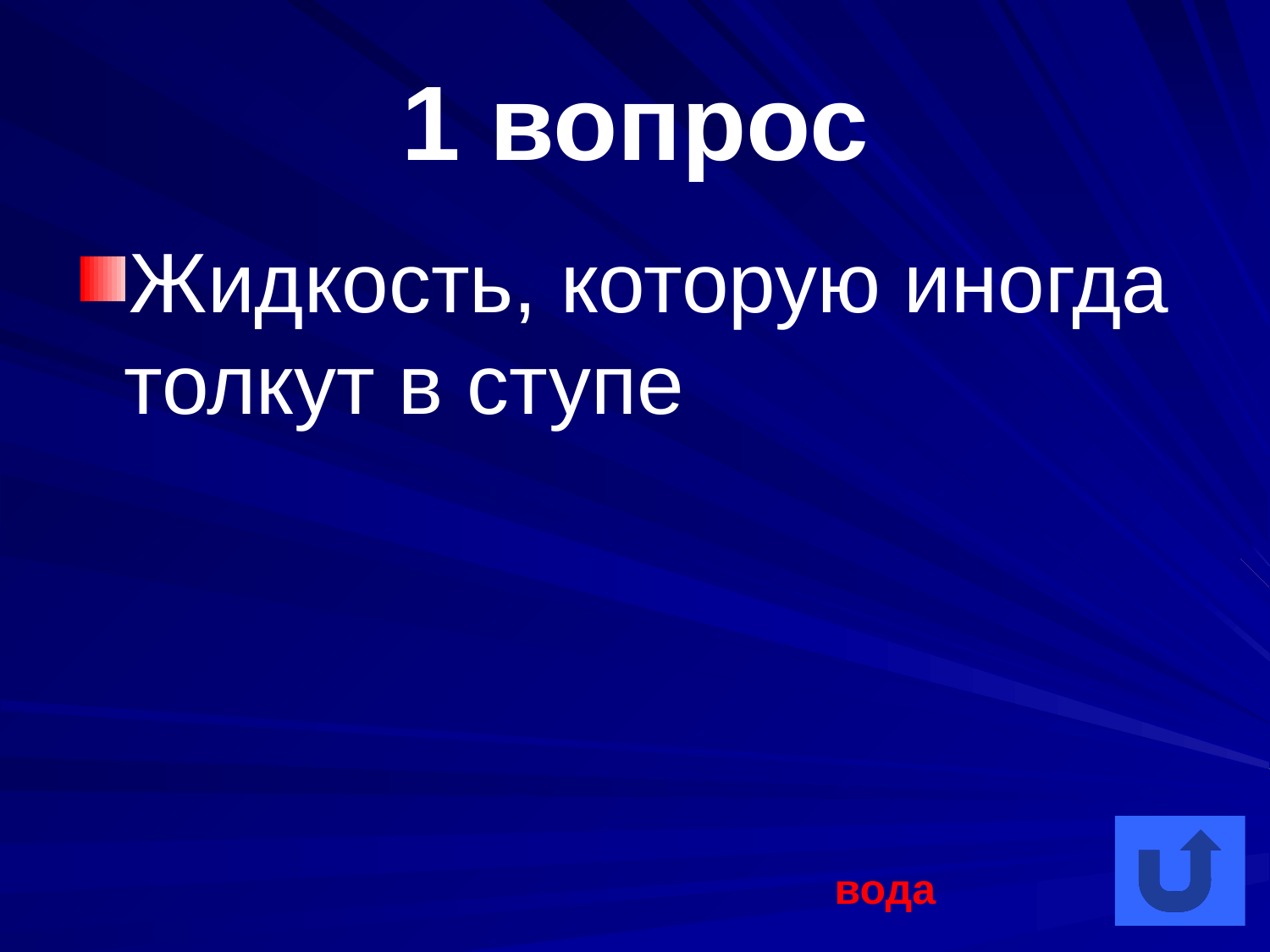

# 1 вопрос
Жидкость, которую иногда толкут в ступе

вода